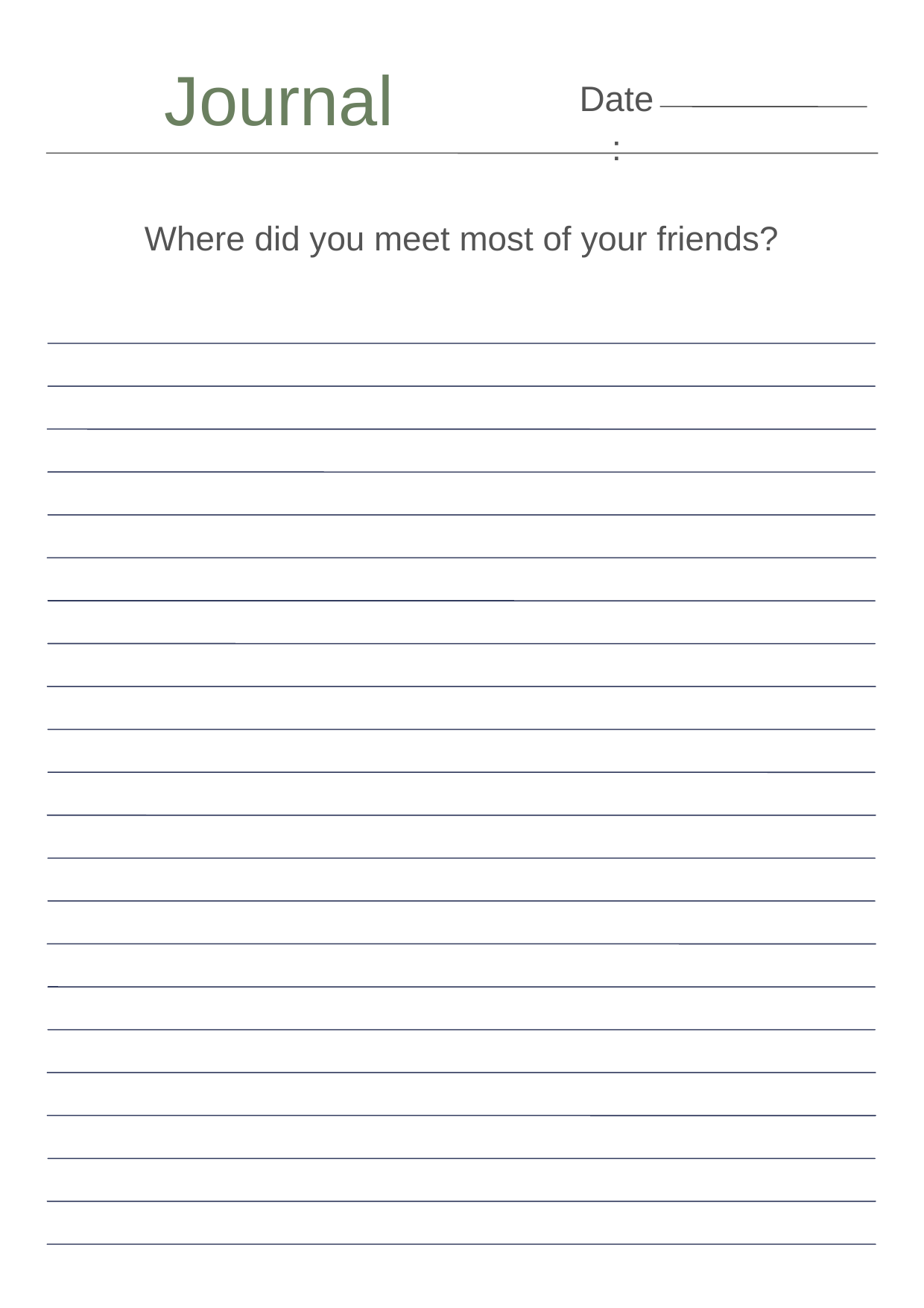

Journal
Date:

Where did you meet most of your friends?